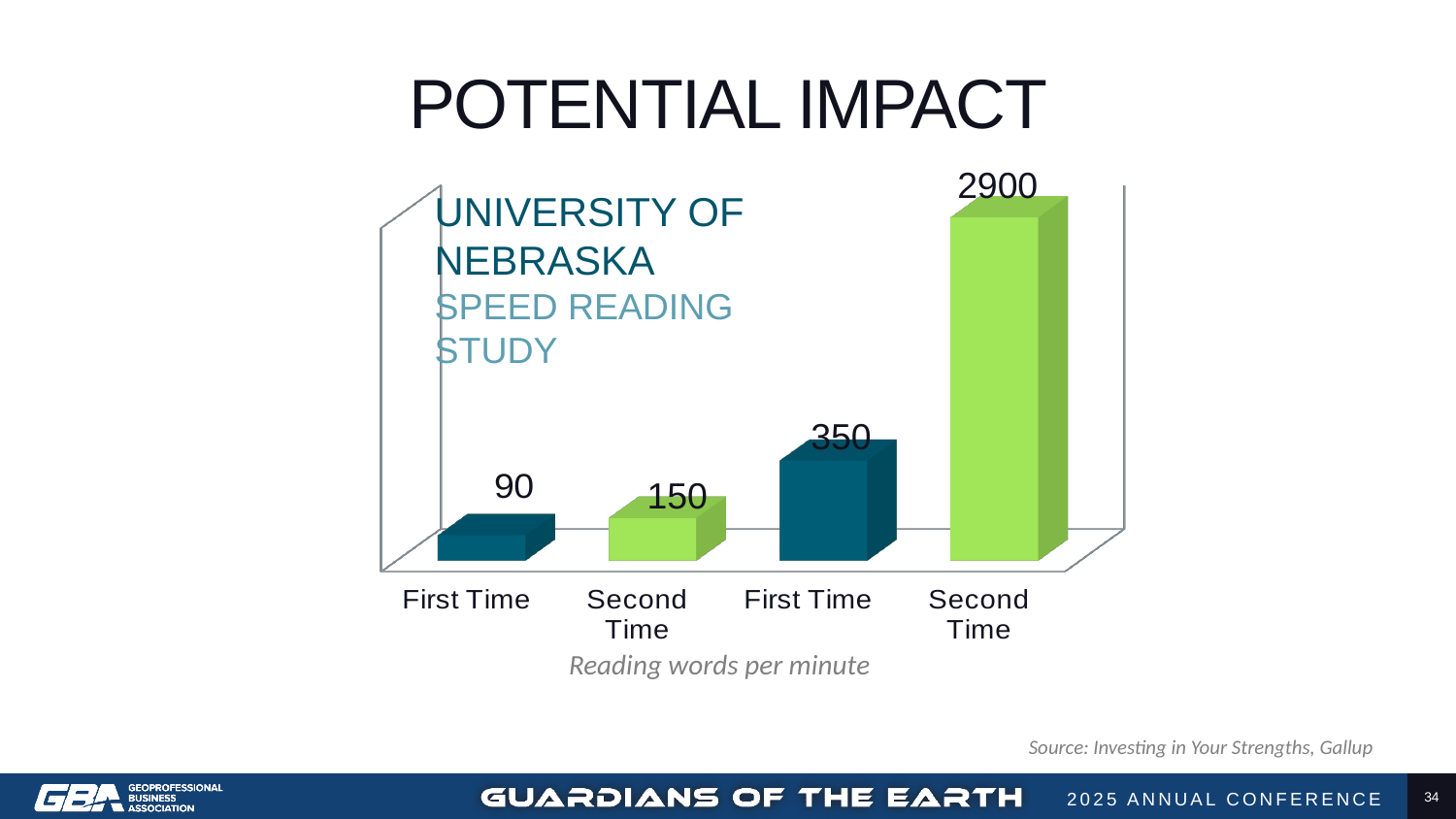

# POTENTIAL IMPACT
2900

[unsupported chart]

150
Reading words per minute
UNIVERSITY OF NEBRASKA
SPEED READING STUDY
350
Source: Investing in Your Strengths, Gallup
34